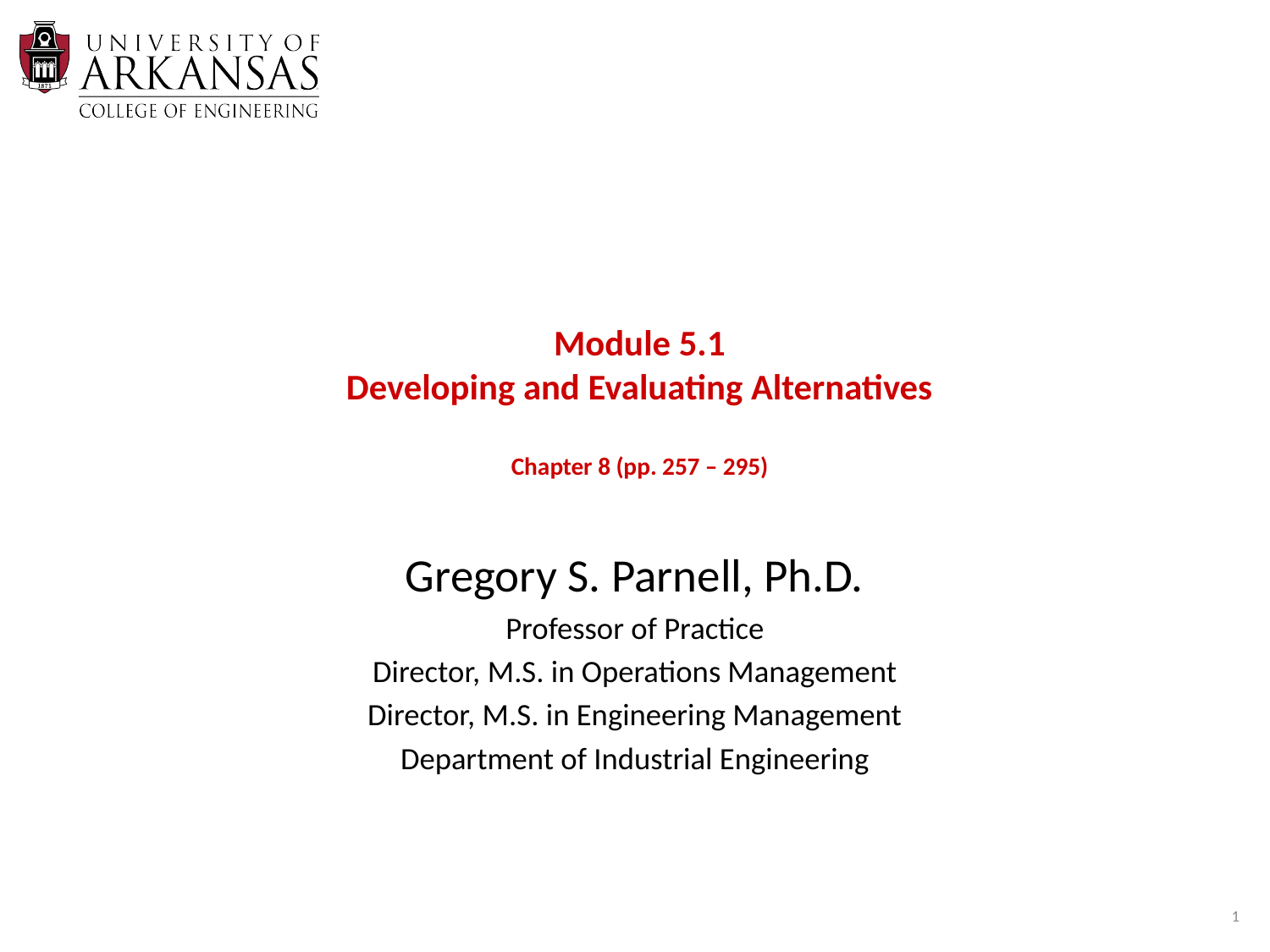

# Module 5.1 Developing and Evaluating Alternatives Chapter 8 (pp. 257 – 295)

Gregory S. Parnell, Ph.D.
Professor of Practice
Director, M.S. in Operations Management
Director, M.S. in Engineering Management
Department of Industrial Engineering

1